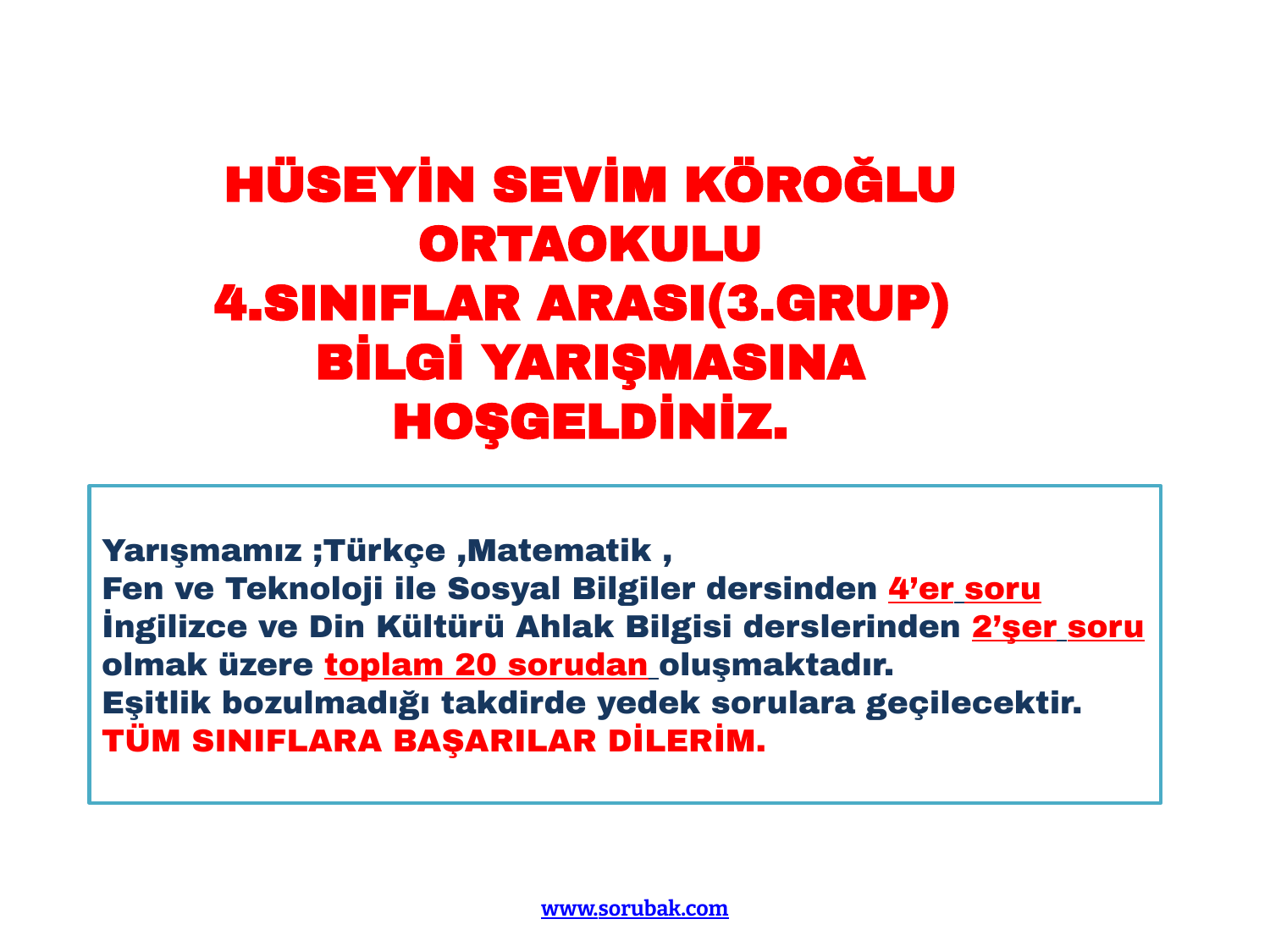

HÜSEYİN SEVİM KÖROĞLU ORTAOKULU
4.SINIFLAR ARASI(3.GRUP)
BİLGİ YARIŞMASINA
HOŞGELDİNİZ.

Yarışmamız ;Türkçe ,Matematik ,
Fen ve Teknoloji ile Sosyal Bilgiler dersinden 4’er soru
İngilizce ve Din Kültürü Ahlak Bilgisi derslerinden 2’şer soru olmak üzere toplam 20 sorudan oluşmaktadır.
Eşitlik bozulmadığı takdirde yedek sorulara geçilecektir.
TÜM SINIFLARA BAŞARILAR DİLERİM.

www.sorubak.com